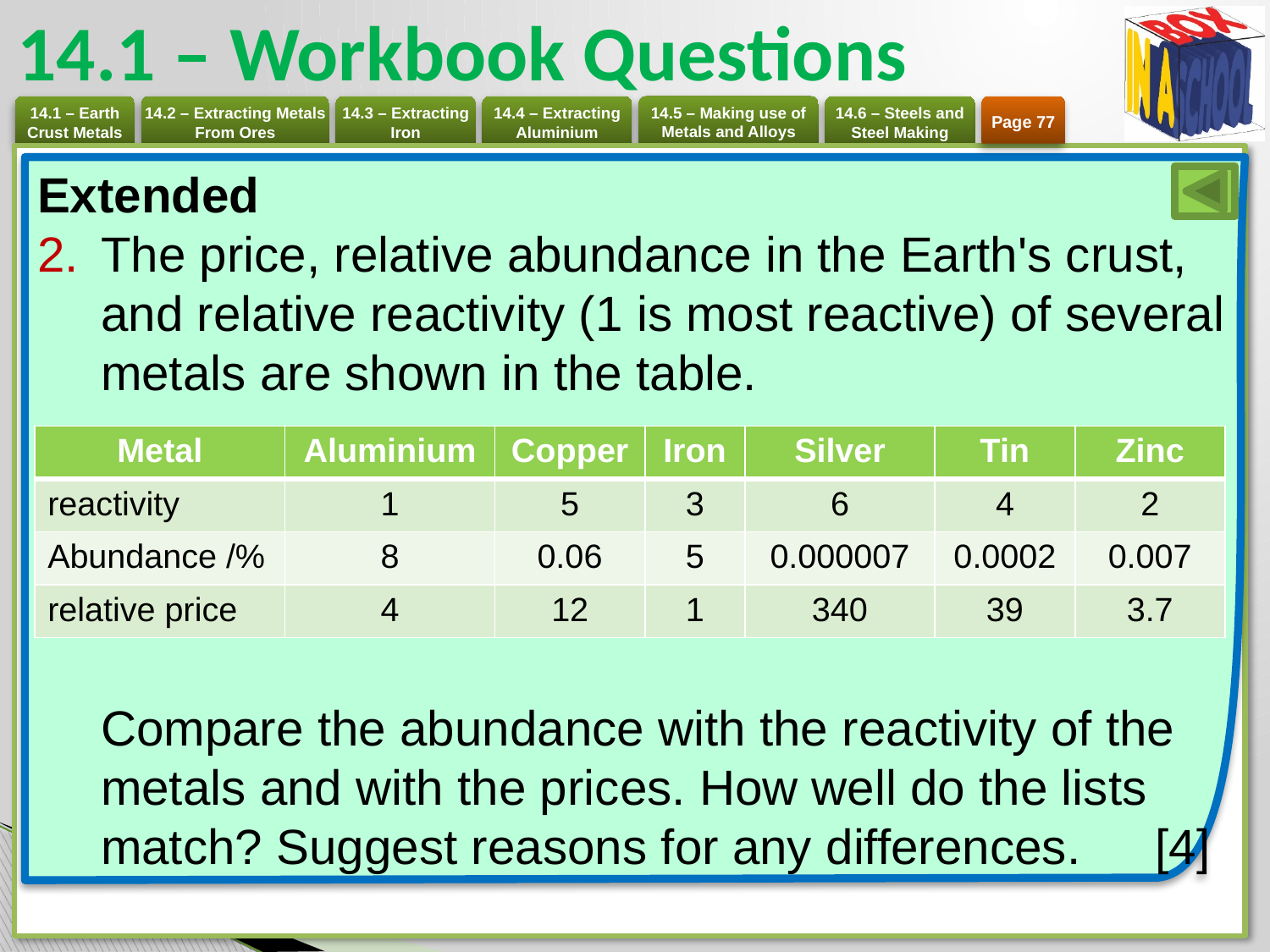

# 14.1 – Workbook Questions
Page 77
Extended
The price, relative abundance in the Earth's crust, and relative reactivity (1 is most reactive) of several metals are shown in the table.
Compare the abundance with the reactivity of the metals and with the prices. How well do the lists match? Suggest reasons for any differences.	[4]

| Metal | Aluminium | Copper | Iron | Silver | Tin | Zinc |
| --- | --- | --- | --- | --- | --- | --- |
| reactivity | 1 | 5 | 3 | 6 | 4 | 2 |
| Abundance /% | 8 | 0.06 | 5 | 0.000007 | 0.0002 | 0.007 |
| relative price | 4 | 12 | 1 | 340 | 39 | 3.7 |